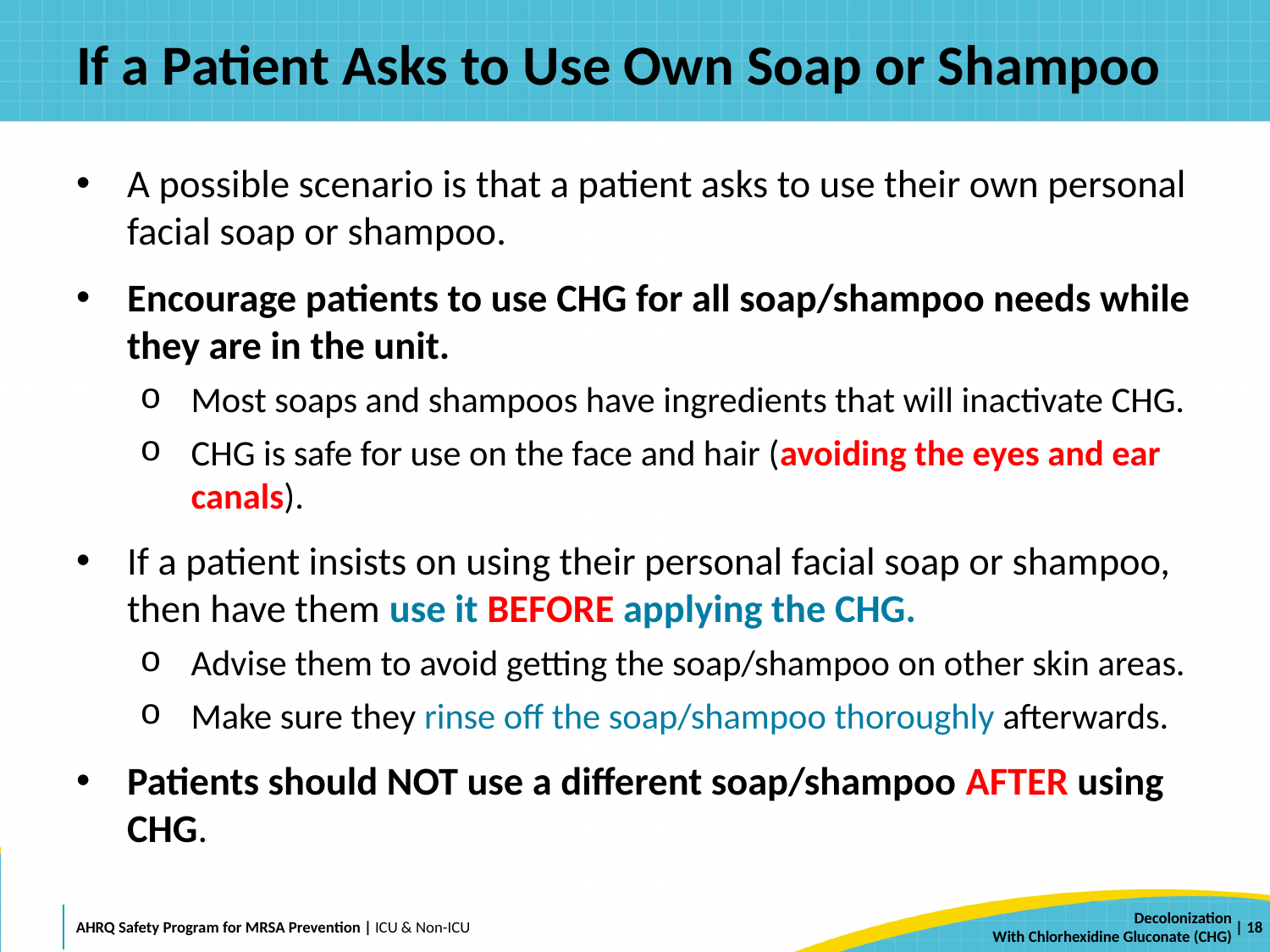

# If a Patient Asks to Use Own Soap or Shampoo
A possible scenario is that a patient asks to use their own personal facial soap or shampoo.
Encourage patients to use CHG for all soap/shampoo needs while they are in the unit.
Most soaps and shampoos have ingredients that will inactivate CHG.
CHG is safe for use on the face and hair (avoiding the eyes and ear canals).
If a patient insists on using their personal facial soap or shampoo, then have them use it BEFORE applying the CHG.
Advise them to avoid getting the soap/shampoo on other skin areas.
Make sure they rinse off the soap/shampoo thoroughly afterwards.
Patients should NOT use a different soap/shampoo AFTER using CHG.
 | 18